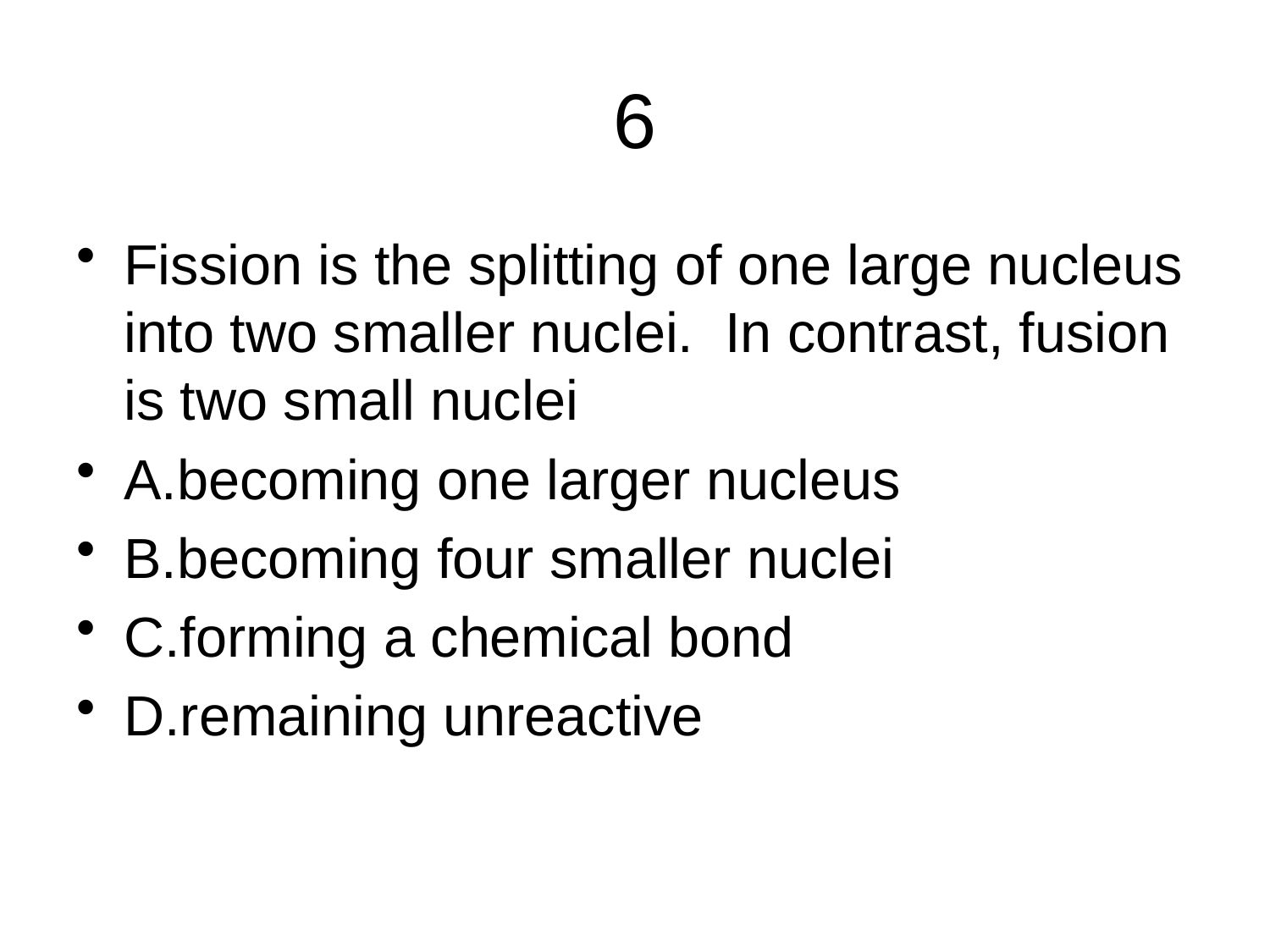

# 6
Fission is the splitting of one large nucleus into two smaller nuclei.  In contrast, fusion is two small nuclei
A.becoming one larger nucleus
B.becoming four smaller nuclei
C.forming a chemical bond
D.remaining unreactive